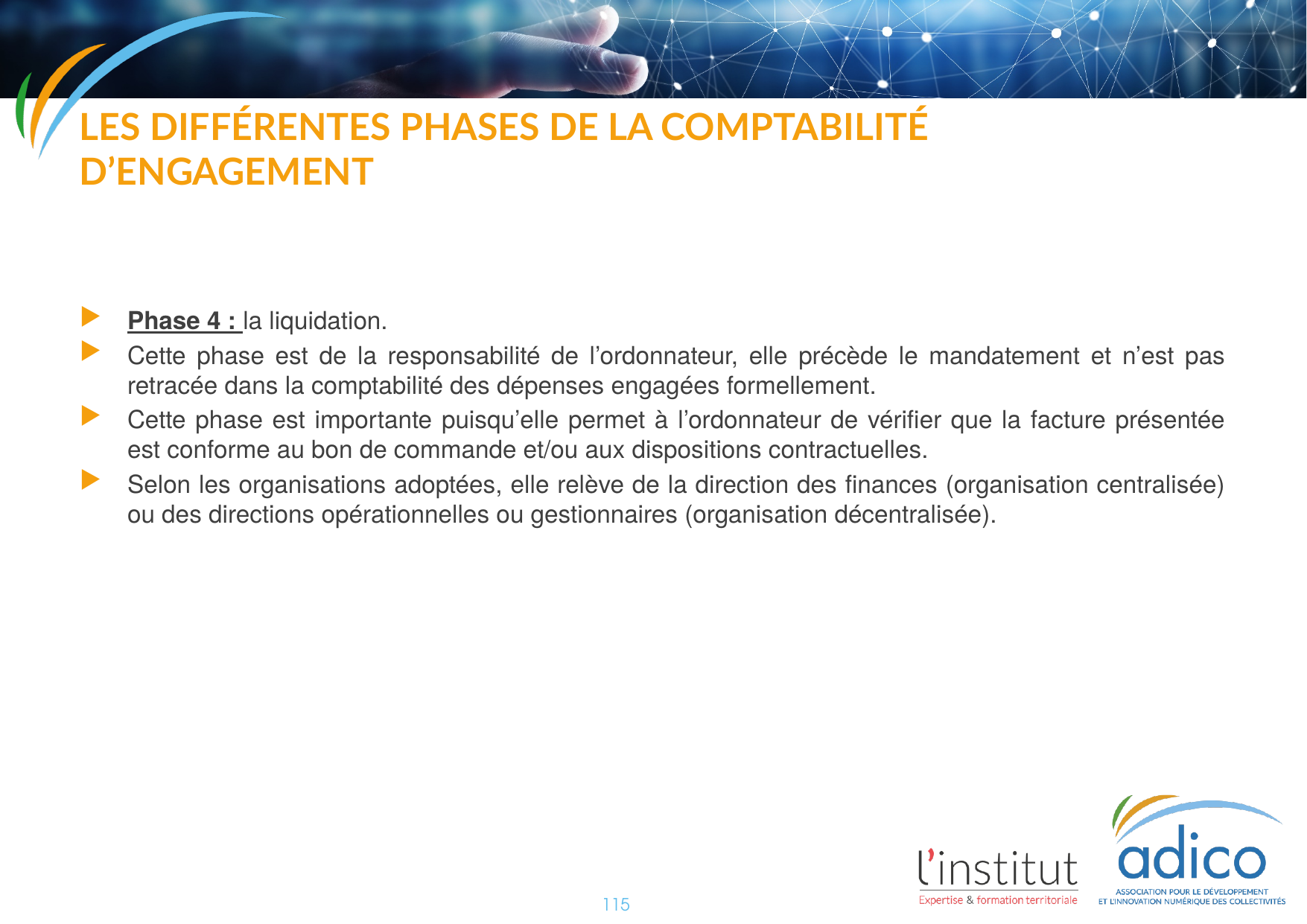

# Les différentes phases de la comptabilité d’engagement
Phase 4 : la liquidation.
Cette phase est de la responsabilité de l’ordonnateur, elle précède le mandatement et n’est pas retracée dans la comptabilité des dépenses engagées formellement.
Cette phase est importante puisqu’elle permet à l’ordonnateur de vérifier que la facture présentée est conforme au bon de commande et/ou aux dispositions contractuelles.
Selon les organisations adoptées, elle relève de la direction des finances (organisation centralisée) ou des directions opérationnelles ou gestionnaires (organisation décentralisée).